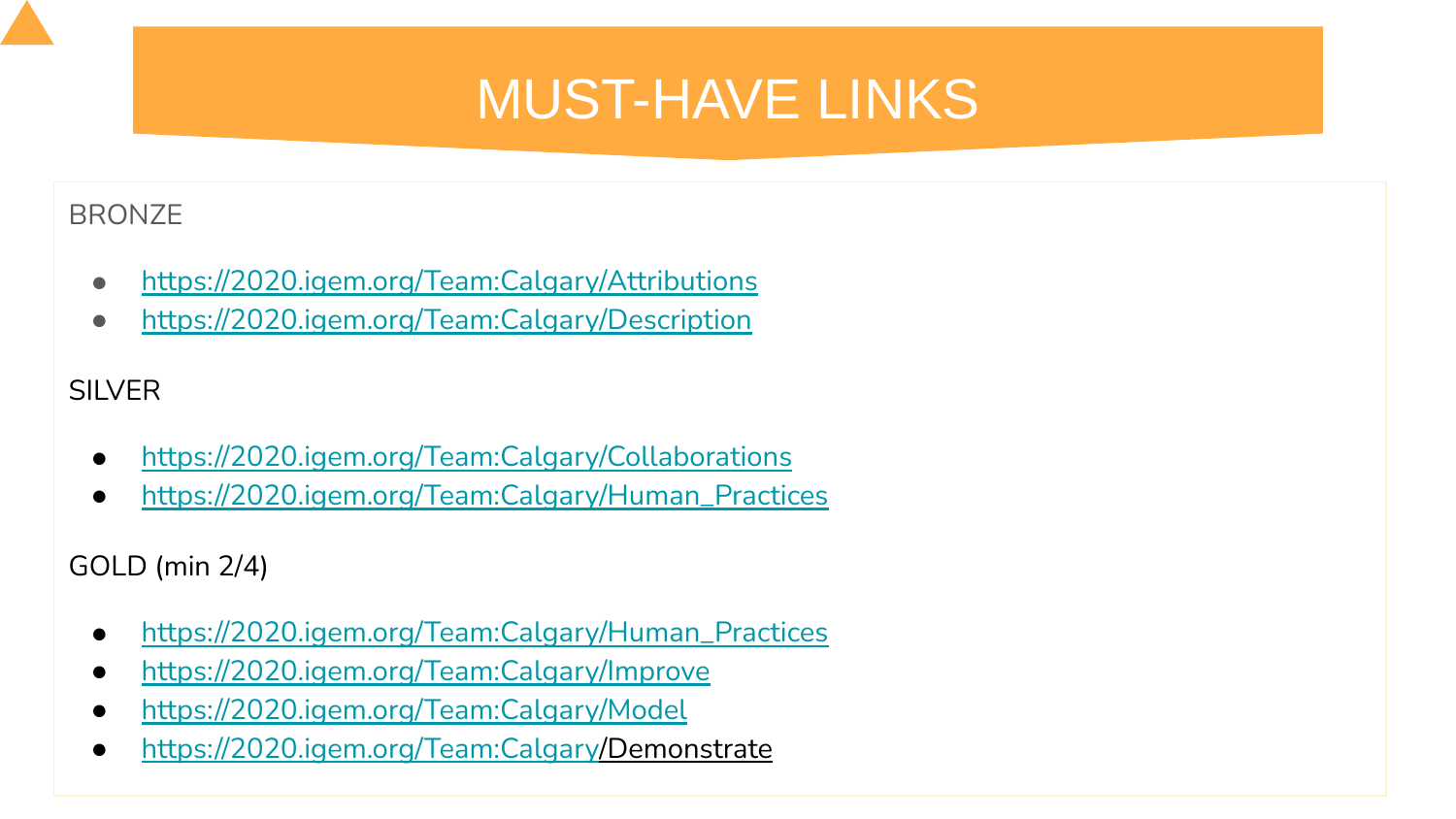

# MUST-HAVE LINKS
BRONZE
https://2020.igem.org/Team:Calgary/Attributions
https://2020.igem.org/Team:Calgary/Description
SILVER
https://2020.igem.org/Team:Calgary/Collaborations
https://2020.igem.org/Team:Calgary/Human_Practices
GOLD (min 2/4)
https://2020.igem.org/Team:Calgary/Human_Practices
https://2020.igem.org/Team:Calgary/Improve
https://2020.igem.org/Team:Calgary/Model
https://2020.igem.org/Team:Calgary/Demonstrate